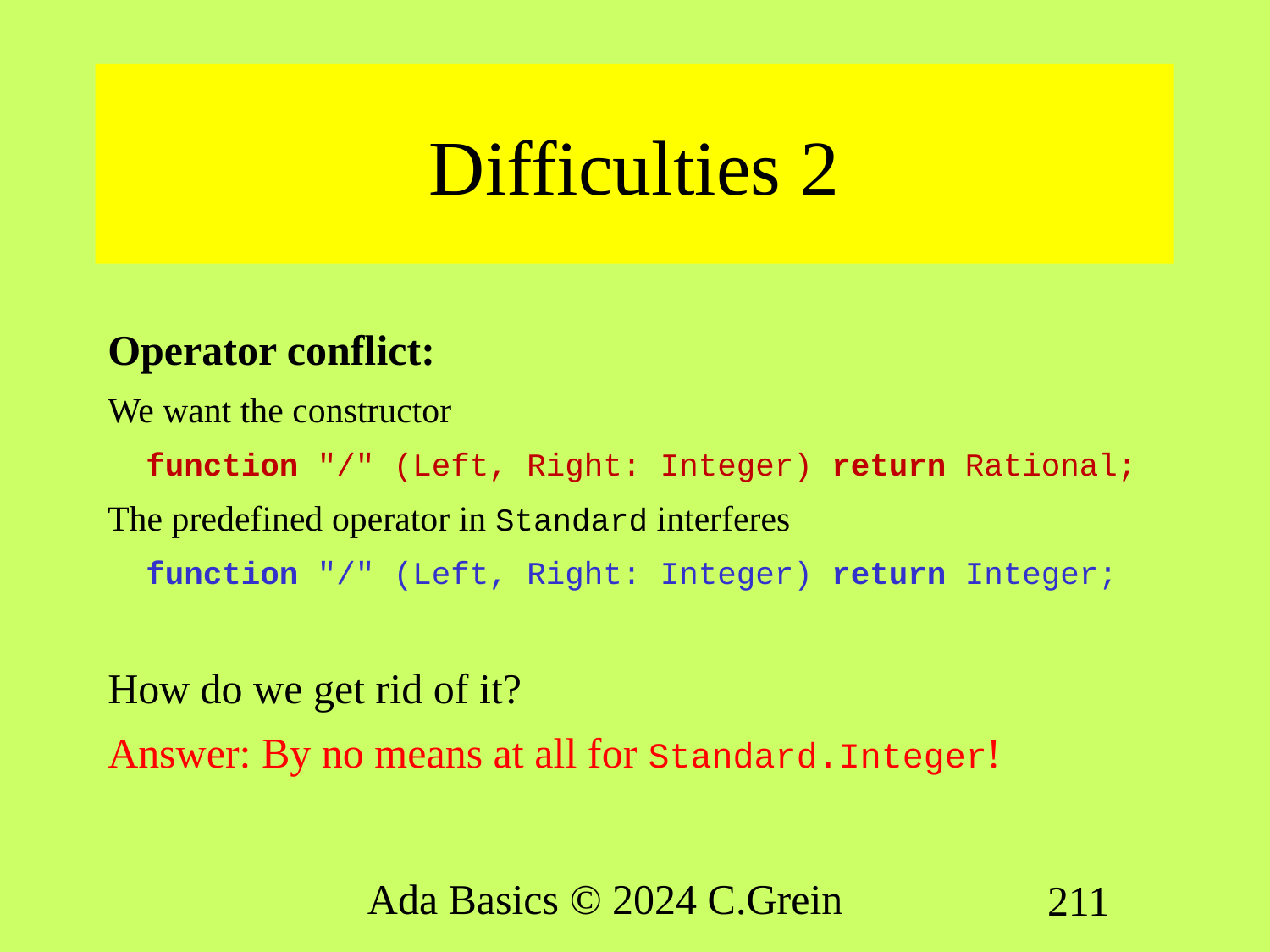

# Difficulties 2
Operator conflict:
We want the constructor
  function "/" (Left, Right: Integer) return Rational;
The predefined operator in Standard interferes
  function "/" (Left, Right: Integer) return Integer;

How do we get rid of it?
Answer: By no means at all for Standard.Integer!
Ada Basics © 2024 C.Grein
211